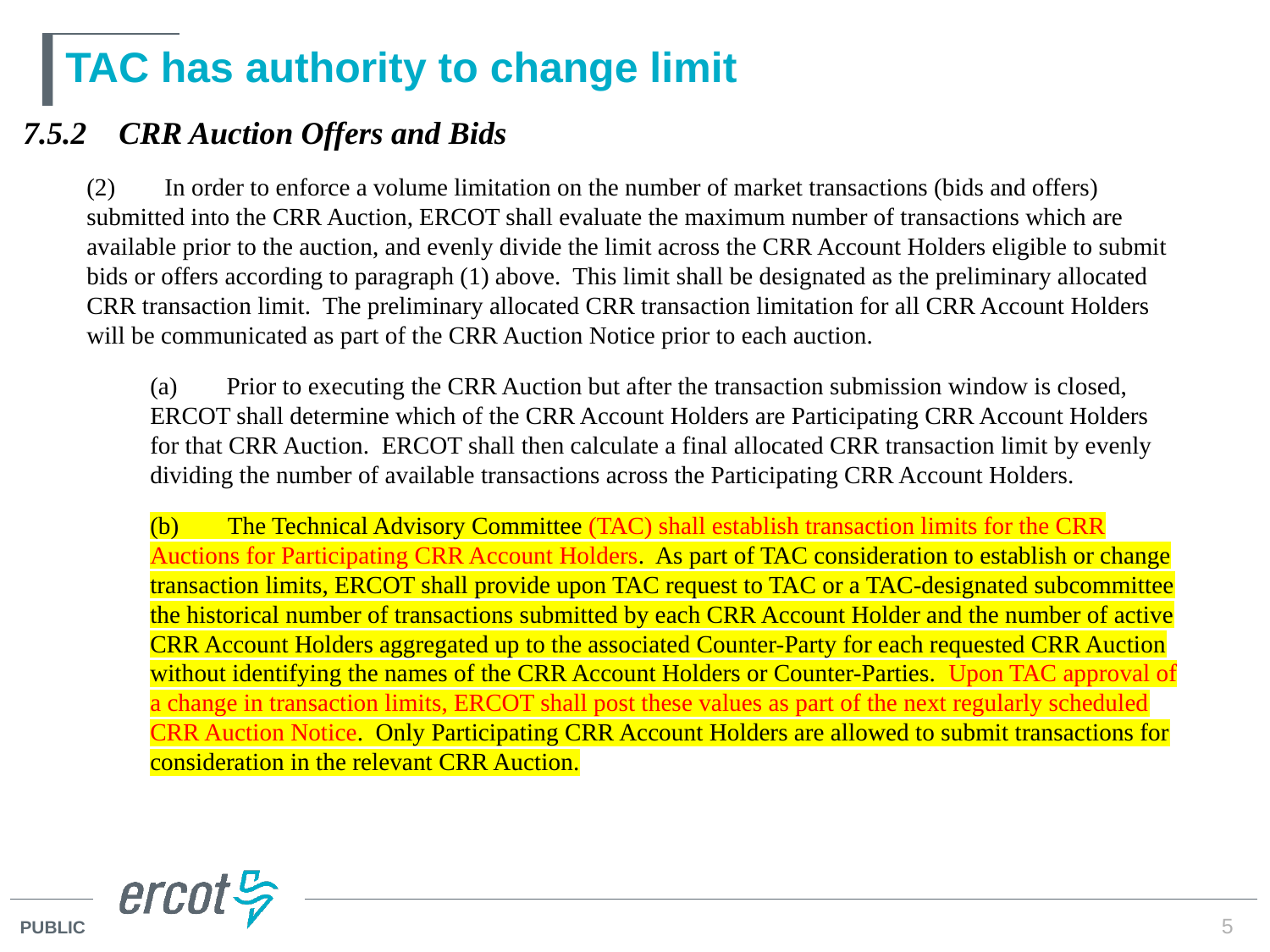

# TAC has authority to change limit
7.5.2    CRR Auction Offers and Bids
(2)        In order to enforce a volume limitation on the number of market transactions (bids and offers) submitted into the CRR Auction, ERCOT shall evaluate the maximum number of transactions which are available prior to the auction, and evenly divide the limit across the CRR Account Holders eligible to submit bids or offers according to paragraph (1) above.  This limit shall be designated as the preliminary allocated CRR transaction limit.  The preliminary allocated CRR transaction limitation for all CRR Account Holders will be communicated as part of the CRR Auction Notice prior to each auction.
(a)        Prior to executing the CRR Auction but after the transaction submission window is closed, ERCOT shall determine which of the CRR Account Holders are Participating CRR Account Holders for that CRR Auction.  ERCOT shall then calculate a final allocated CRR transaction limit by evenly dividing the number of available transactions across the Participating CRR Account Holders.
(b)        The Technical Advisory Committee (TAC) shall establish transaction limits for the CRR Auctions for Participating CRR Account Holders.  As part of TAC consideration to establish or change transaction limits, ERCOT shall provide upon TAC request to TAC or a TAC-designated subcommittee the historical number of transactions submitted by each CRR Account Holder and the number of active CRR Account Holders aggregated up to the associated Counter-Party for each requested CRR Auction without identifying the names of the CRR Account Holders or Counter-Parties.  Upon TAC approval of a change in transaction limits, ERCOT shall post these values as part of the next regularly scheduled CRR Auction Notice.  Only Participating CRR Account Holders are allowed to submit transactions for consideration in the relevant CRR Auction.

5